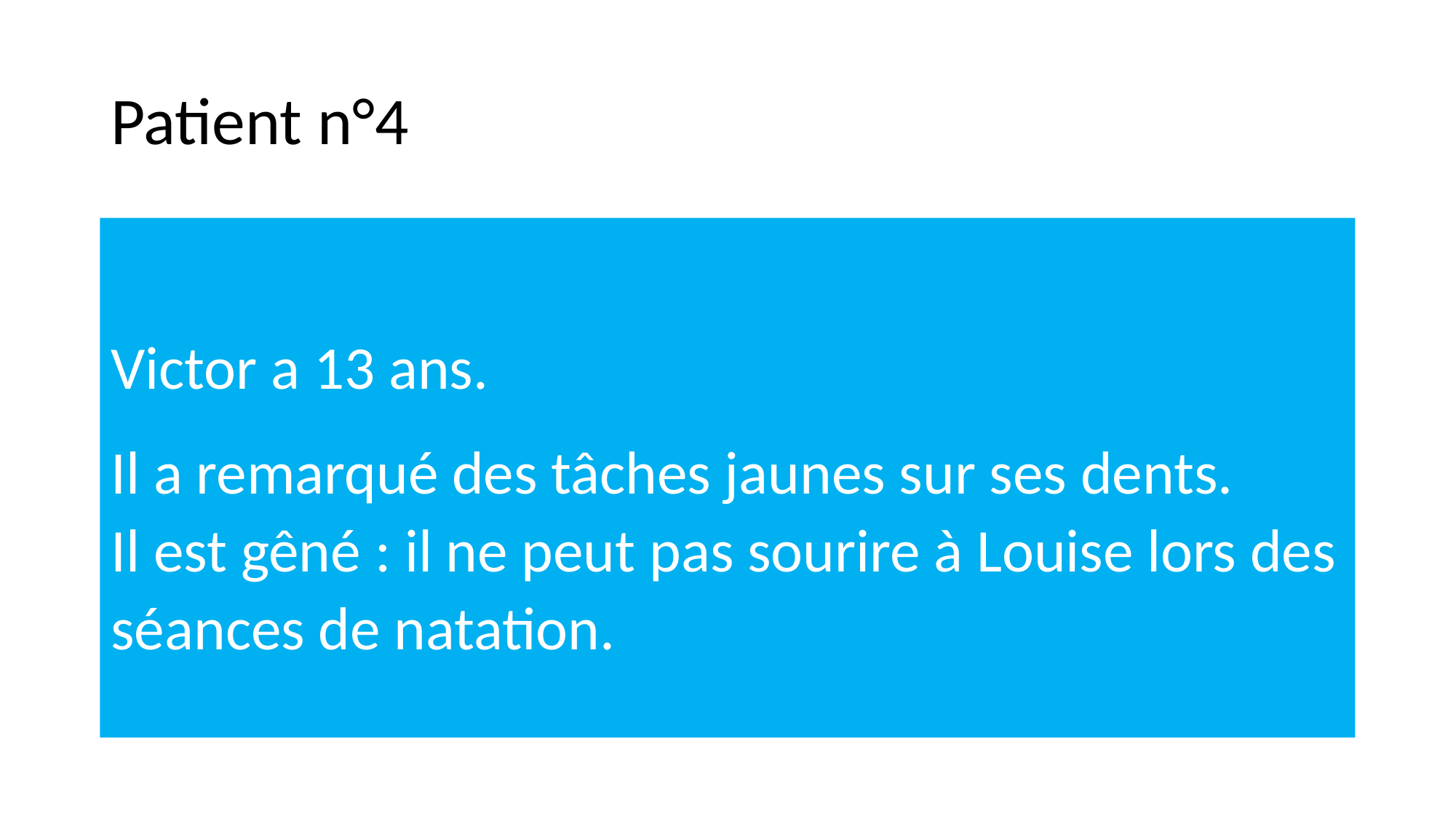

# Patient n°4

Victor a 13 ans.
Il a remarqué des tâches jaunes sur ses dents.
Il est gêné : il ne peut pas sourire à Louise lors des séances de natation.